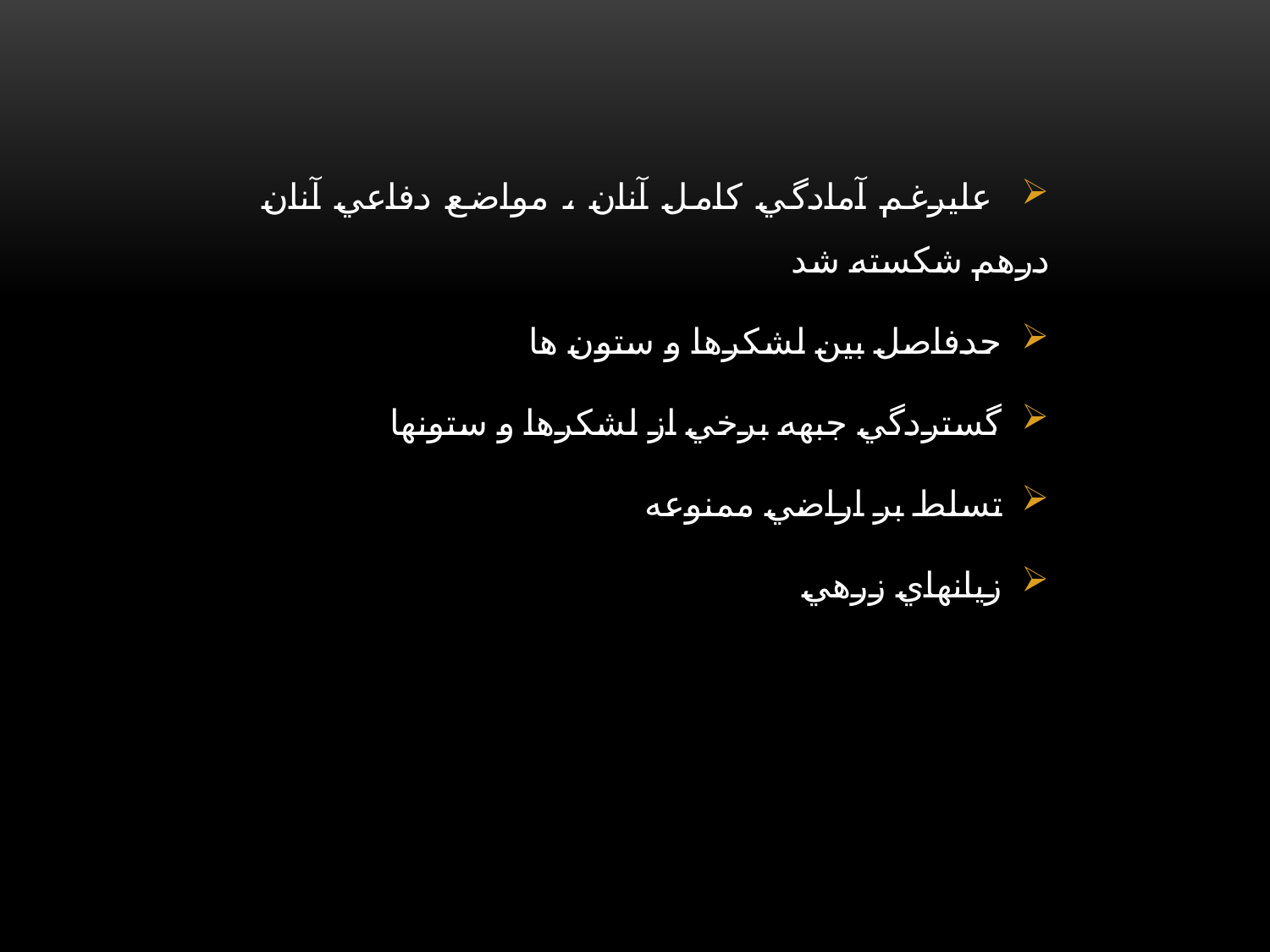

عليرغم آمادگي كامل آنان ، مواضع دفاعي آنان درهم شكسته شد
  حدفاصل بين لشكرها و ستون ها
  گستردگي جبهه برخي از لشكرها و ستونها
  تسلط بر اراضي ممنوعه
  زيانهاي زرهي